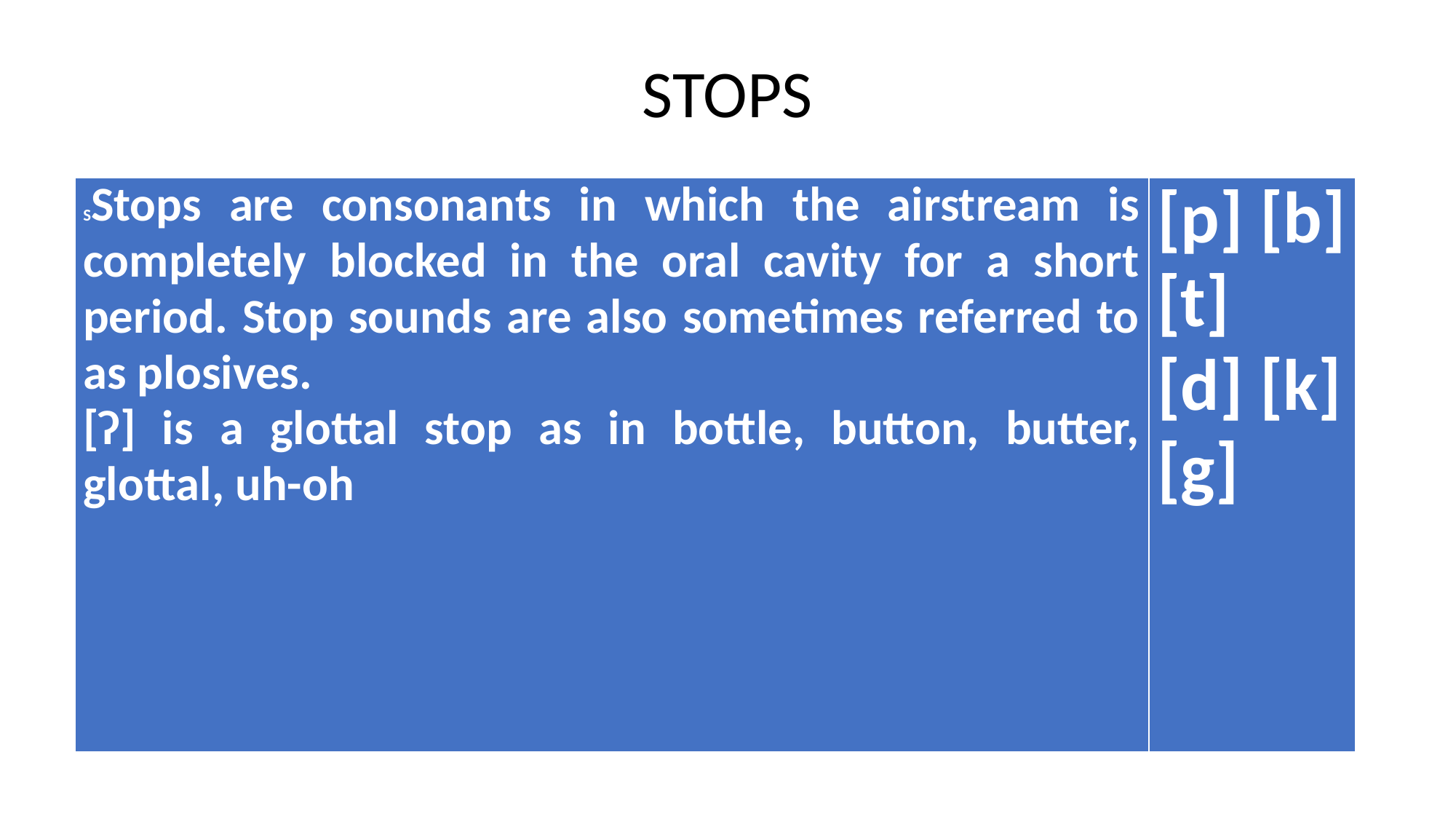

# STOPS
| SStops are consonants in which the airstream is completely blocked in the oral cavity for a short period. Stop sounds are also sometimes referred to as plosives. [ʔ] is a glottal stop as in bottle, button, butter, glottal, uh-oh | [p] [b] [t] [d] [k] [g] |
| --- | --- |